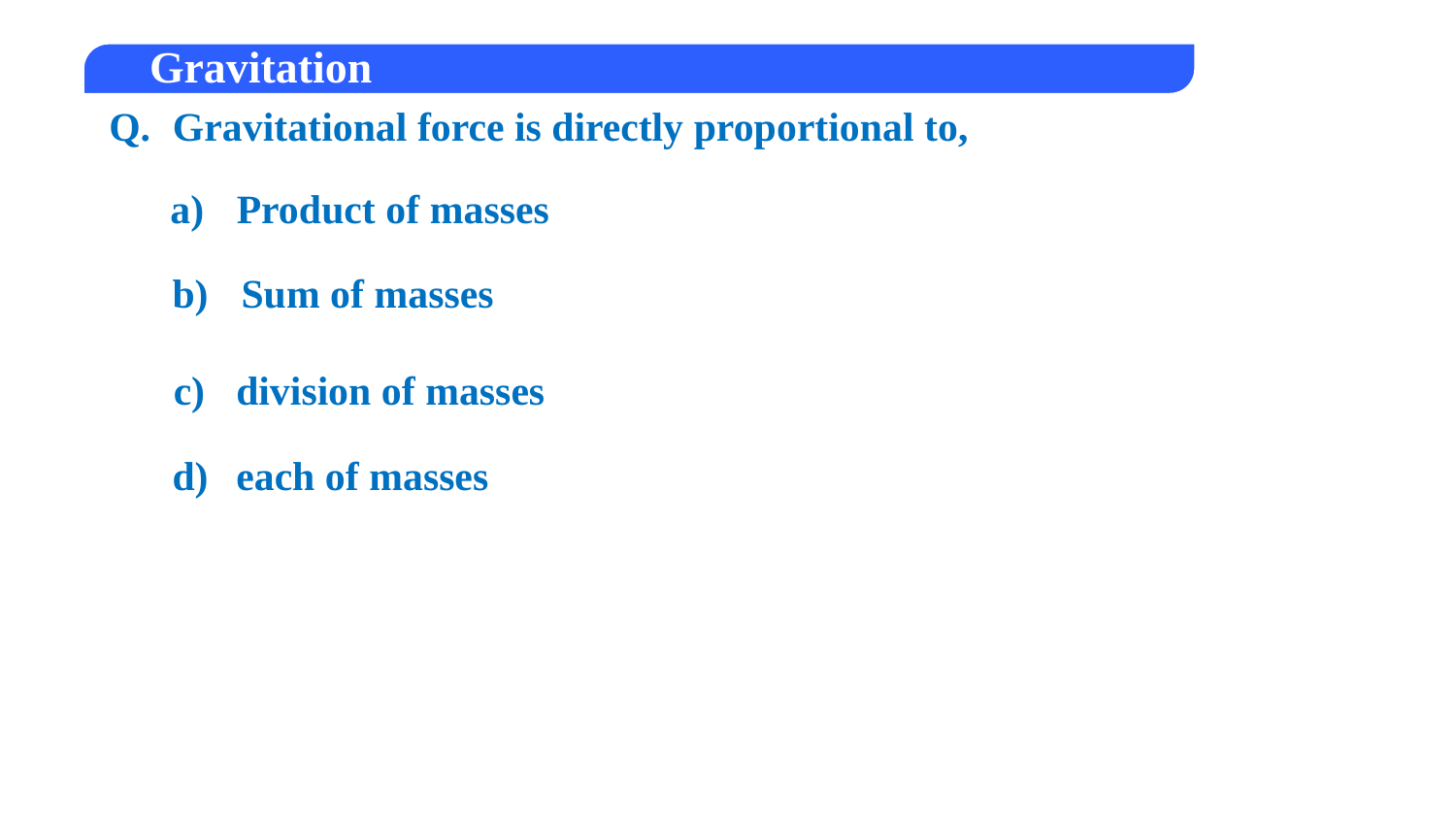

Q.
Gravitational force is directly proportional to,
a)
Product of masses
b)
Sum of masses
c)
division of masses
d)
each of masses